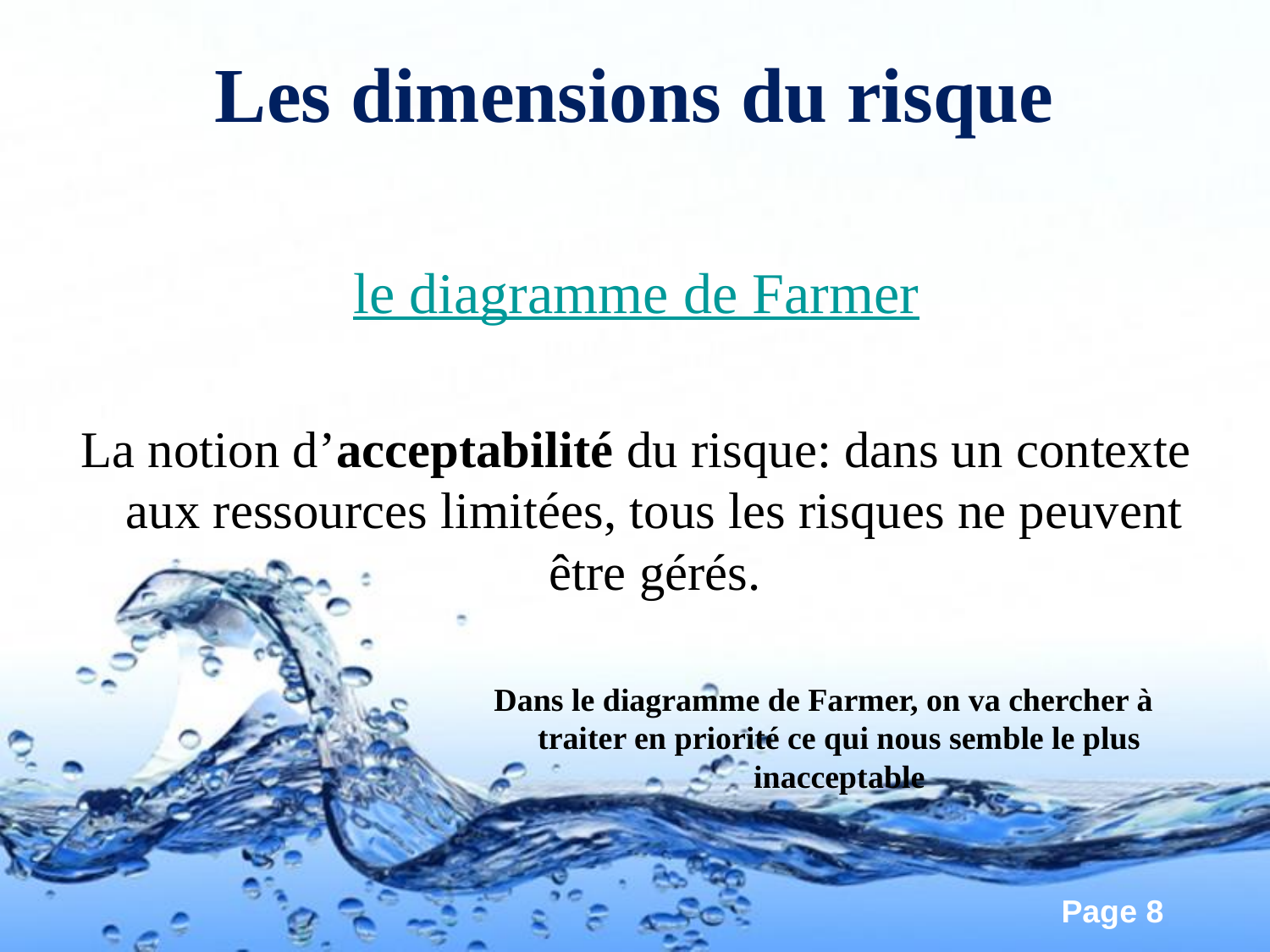

# Les dimensions du risque

le diagramme de Farmer

La notion d’acceptabilité du risque: dans un contexte aux ressources limitées, tous les risques ne peuvent être gérés.

Dans le diagramme de Farmer, on va chercher à traiter en priorité ce qui nous semble le plus inacceptable